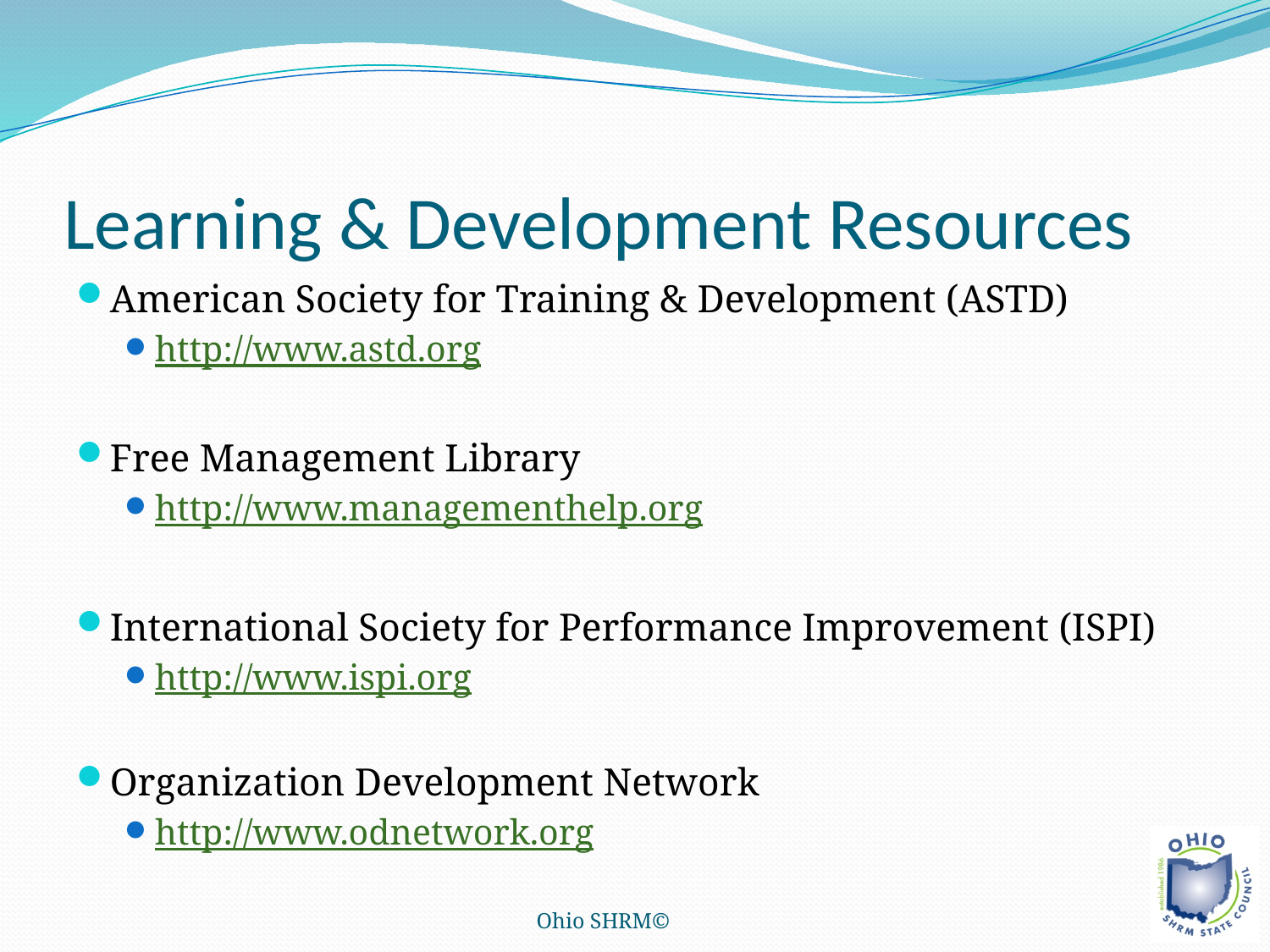

# Learning & Development Resources
American Society for Training & Development (ASTD)
http://www.astd.org

Free Management Library
http://www.managementhelp.org

International Society for Performance Improvement (ISPI)
http://www.ispi.org

Organization Development Network
http://www.odnetwork.org

Ohio SHRM©